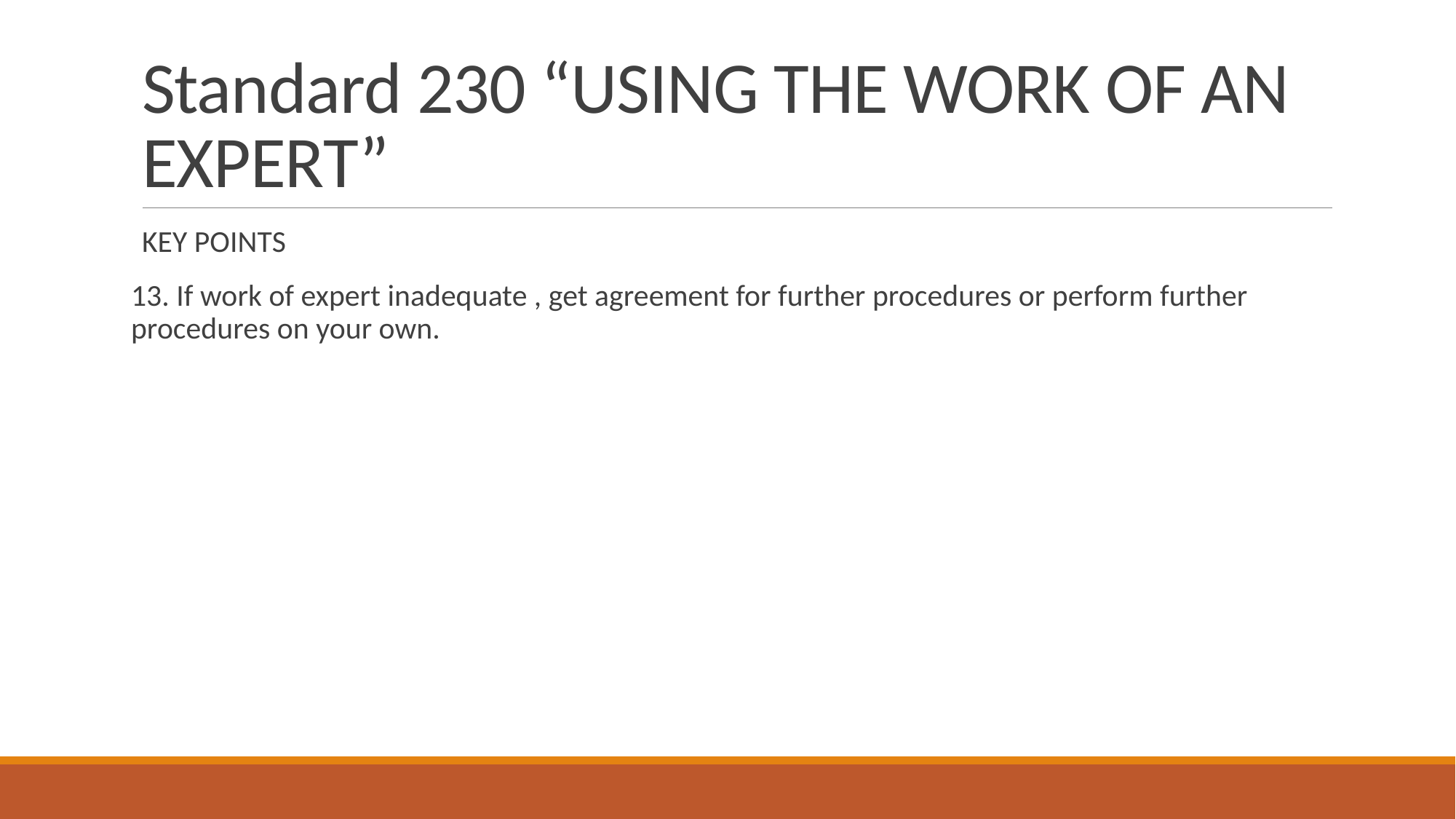

# Standard 230 “USING THE WORK OF AN EXPERT”
KEY POINTS
13. If work of expert inadequate , get agreement for further procedures or perform further procedures on your own.